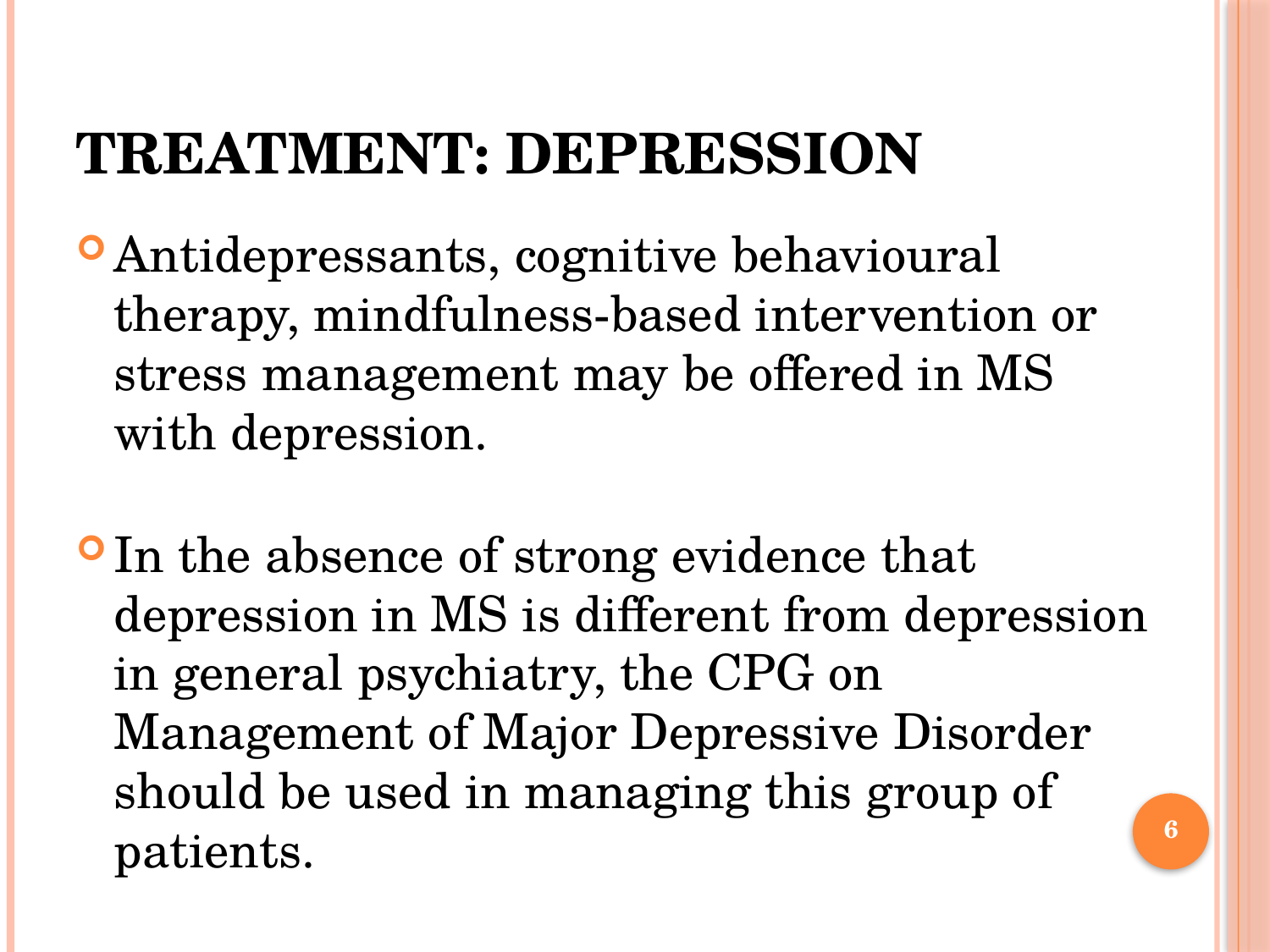

# Treatment: Depression
Antidepressants, cognitive behavioural therapy, mindfulness-based intervention or stress management may be offered in MS with depression.

In the absence of strong evidence that depression in MS is different from depression in general psychiatry, the CPG on Management of Major Depressive Disorder should be used in managing this group of patients.
6